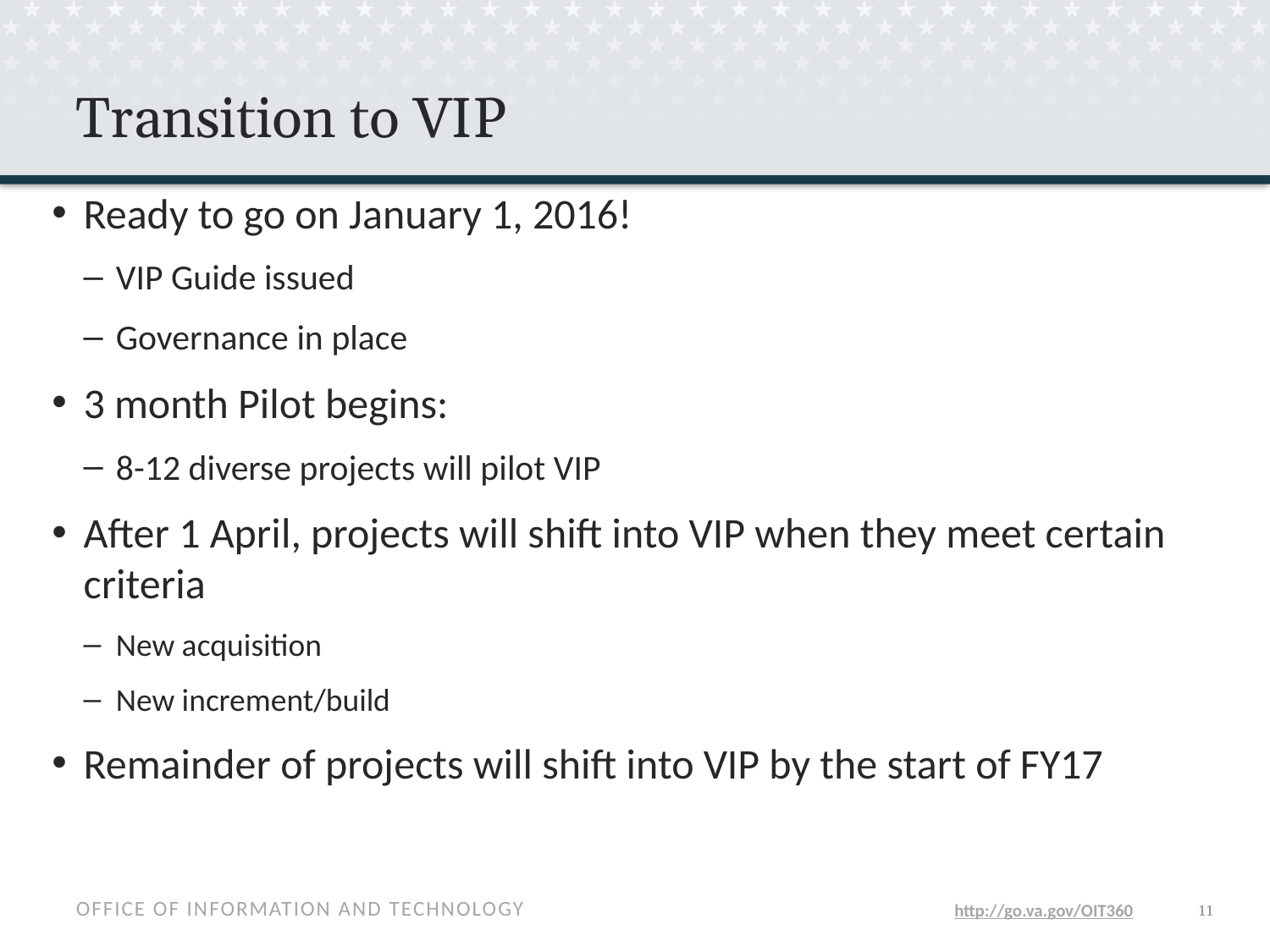

# Transition to VIP
Ready to go on January 1, 2016!
VIP Guide issued
Governance in place
3 month Pilot begins:
8-12 diverse projects will pilot VIP
After 1 April, projects will shift into VIP when they meet certain criteria
New acquisition
New increment/build
Remainder of projects will shift into VIP by the start of FY17
11